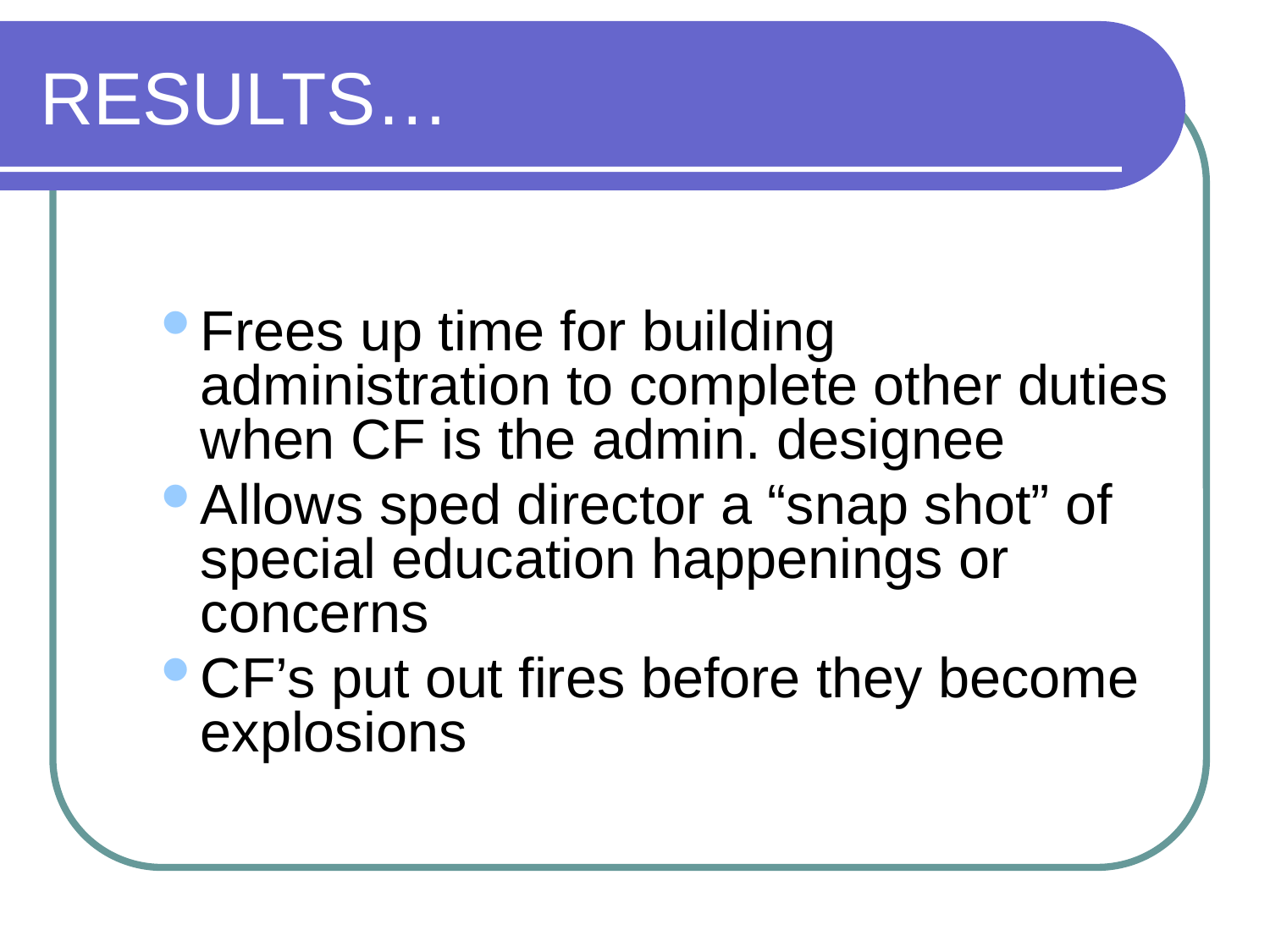

# RESULTS…

Frees up time for building administration to complete other duties when CF is the admin. designee
Allows sped director a “snap shot” of special education happenings or concerns
CF’s put out fires before they become explosions